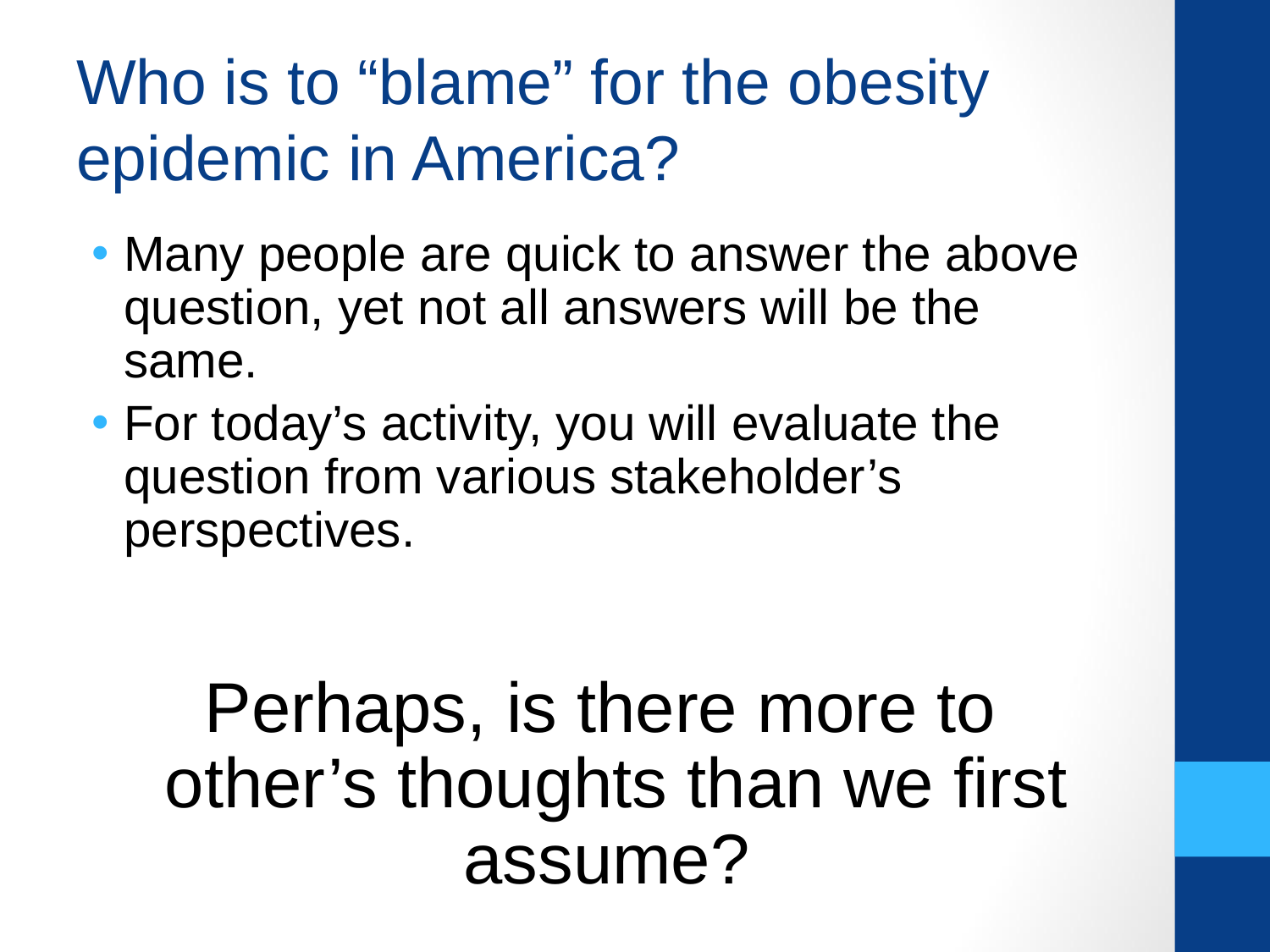

# Who is to “blame” for the obesity epidemic in America?
Many people are quick to answer the above question, yet not all answers will be the same.
For today’s activity, you will evaluate the question from various stakeholder’s perspectives.

Perhaps, is there more to other’s thoughts than we first assume?